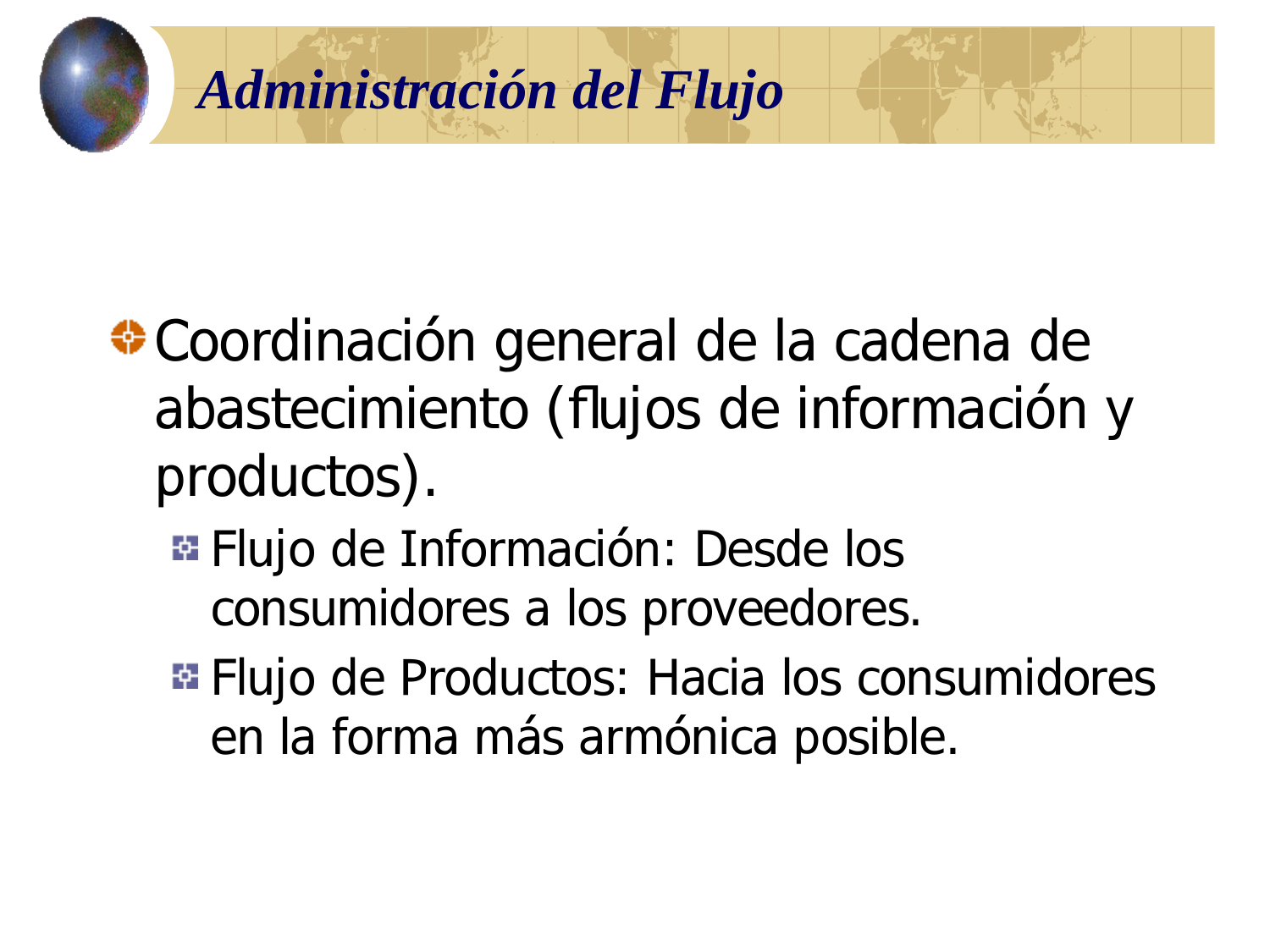

# Administración del Flujo
Coordinación general de la cadena de abastecimiento (flujos de información y productos).
Flujo de Información: Desde los consumidores a los proveedores.
Flujo de Productos: Hacia los consumidores en la forma más armónica posible.